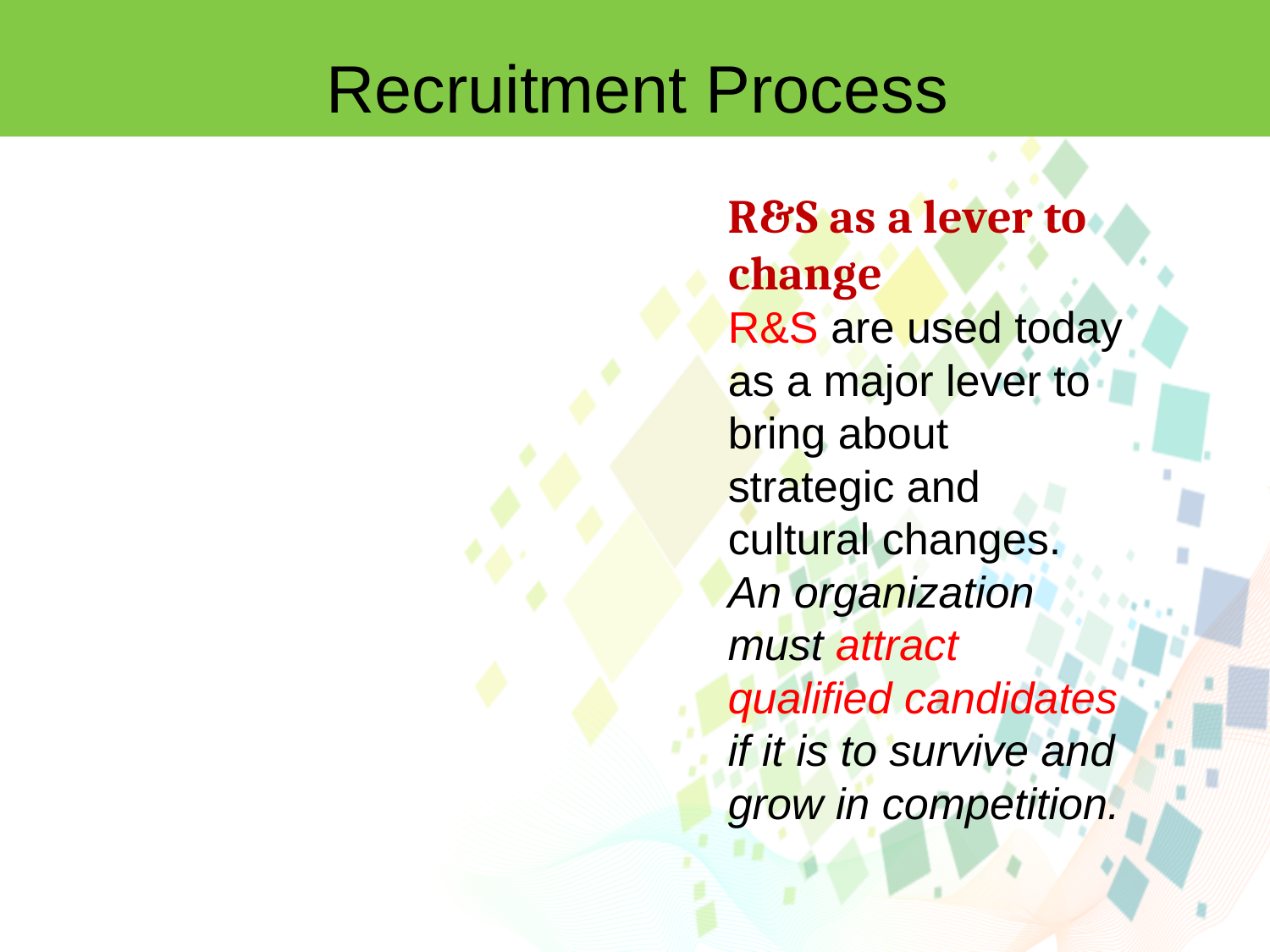

Recruitment Process
R&S as a lever to change
R&S are used today as a major lever to bring about strategic and cultural changes.
An organization must attract qualified candidates if it is to survive and grow in competition.